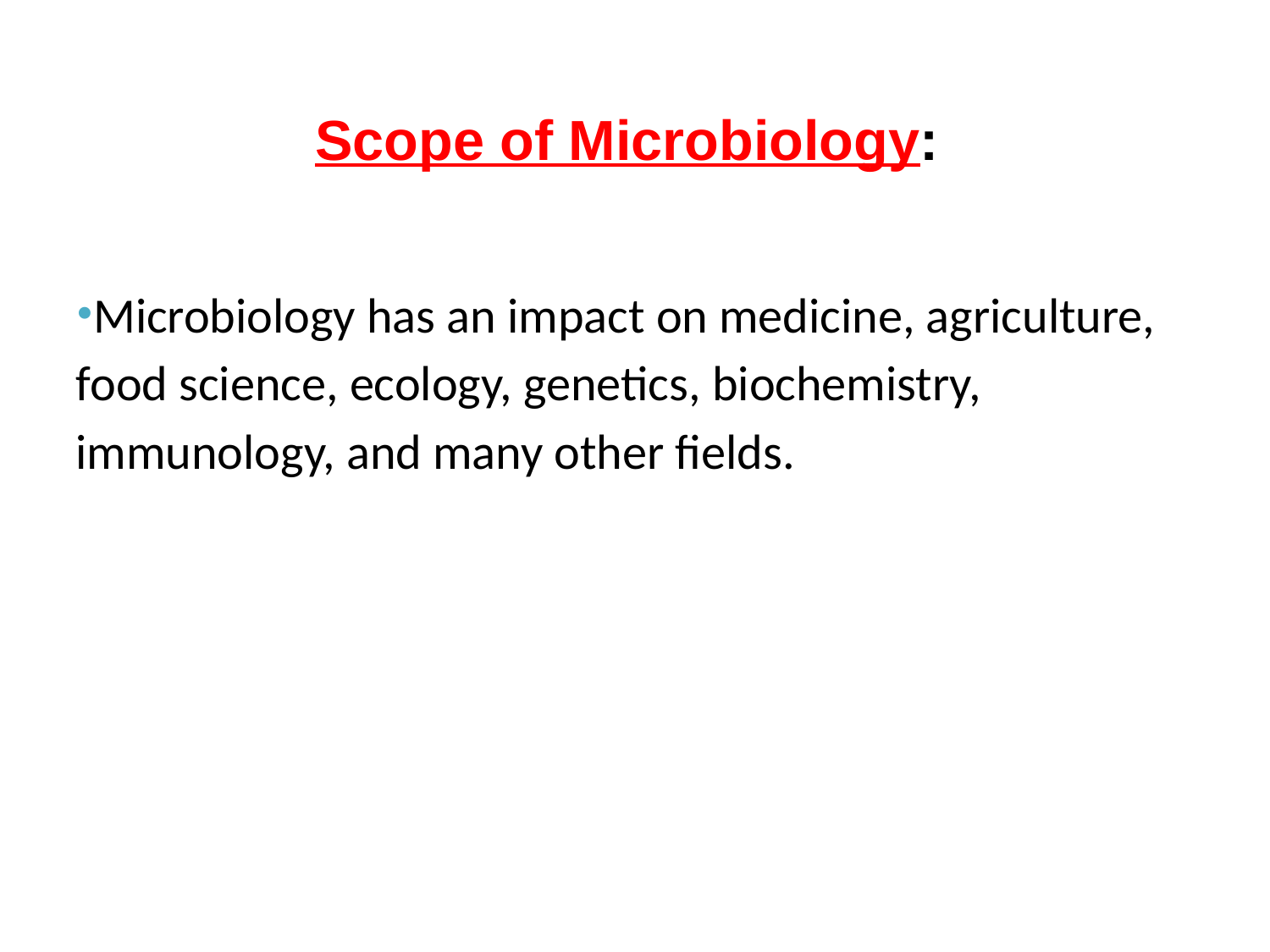

Scope of Microbiology:
Microbiology has an impact on medicine, agriculture, food science, ecology, genetics, biochemistry, immunology, and many other fields.